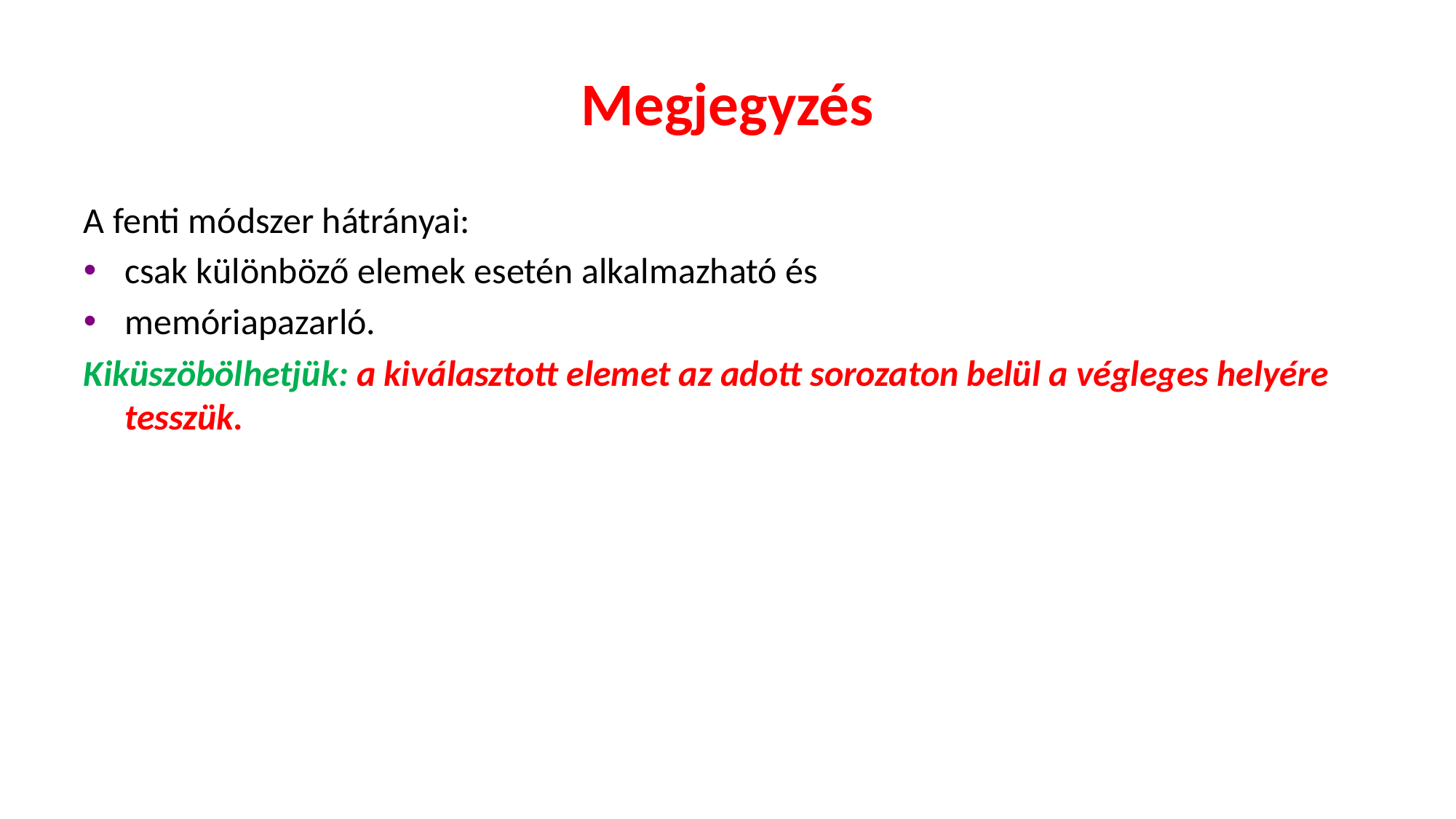

# Megjegyzés
A fenti módszer hátrányai:
csak különböző elemek esetén alkalmazható és
memóriapazarló.
Kiküszöbölhetjük: a kiválasztott elemet az adott sorozaton belül a végleges helyére tesszük.